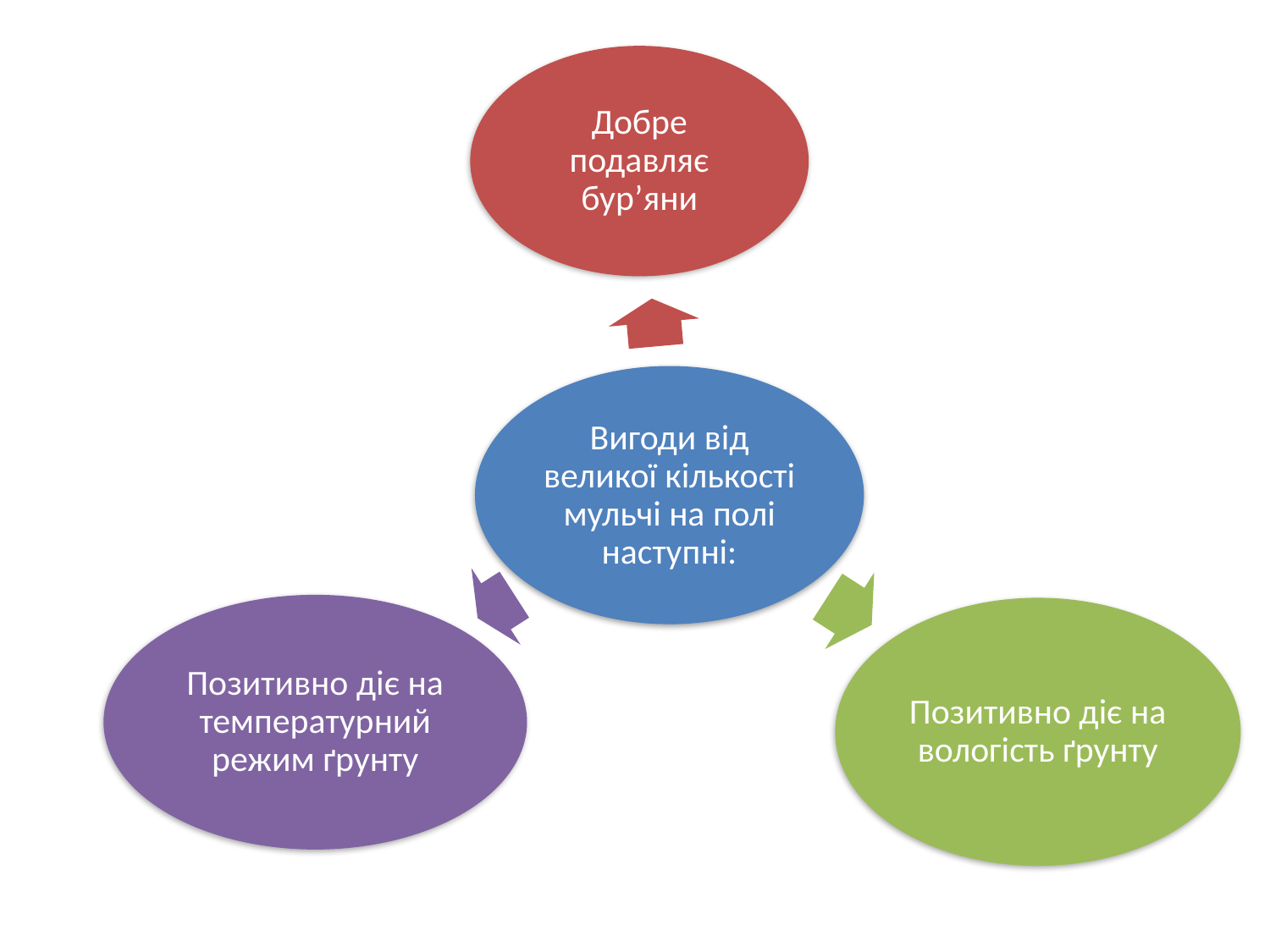

Вигоди від великої кількості мульчі на полі наступні:

Добре подавляє бур’яни

Позитивно діє на вологість ґрунту

Позитивно діє на температурний режим ґрунту